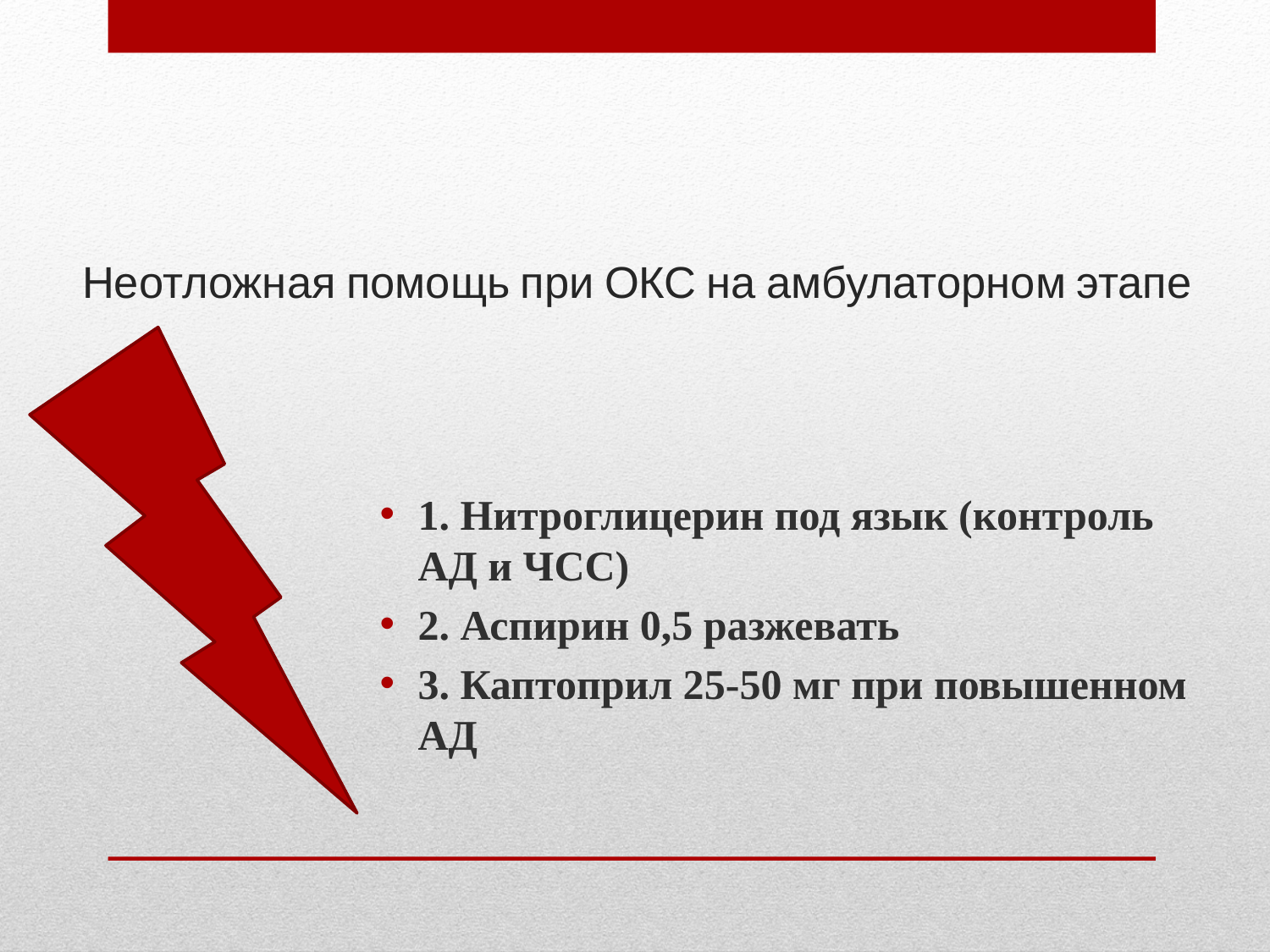

# Неотложная помощь при ОКС на амбулаторном этапе

1. Нитроглицерин под язык (контроль АД и ЧСС)
2. Аспирин 0,5 разжевать
3. Каптоприл 25-50 мг при повышенном АД